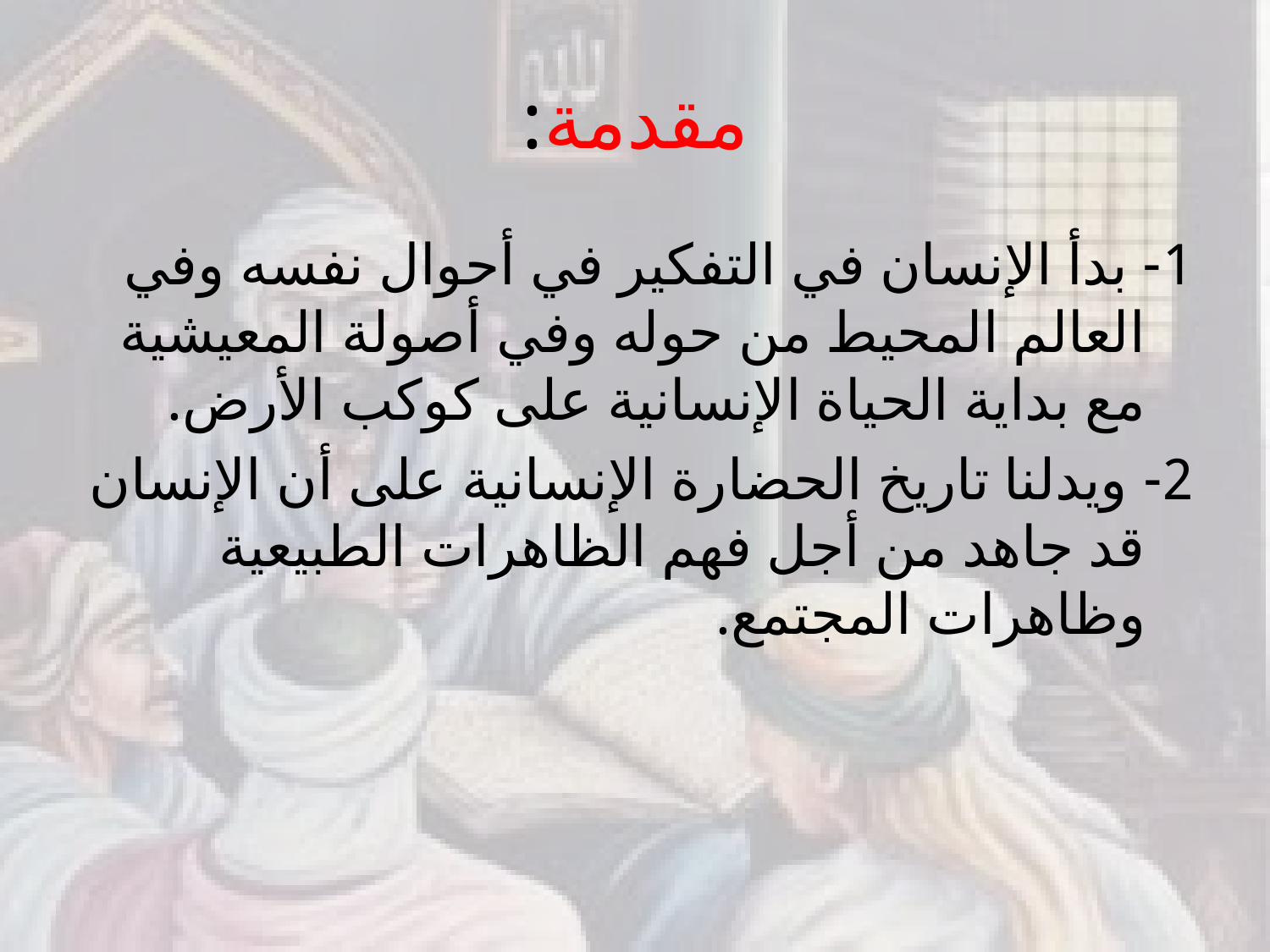

# مقدمة:
1- بدأ الإنسان في التفكير في أحوال نفسه وفي العالم المحيط من حوله وفي أصولة المعيشية مع بداية الحياة الإنسانية على كوكب الأرض.
2- ويدلنا تاريخ الحضارة الإنسانية على أن الإنسان قد جاهد من أجل فهم الظاهرات الطبيعية وظاهرات المجتمع.